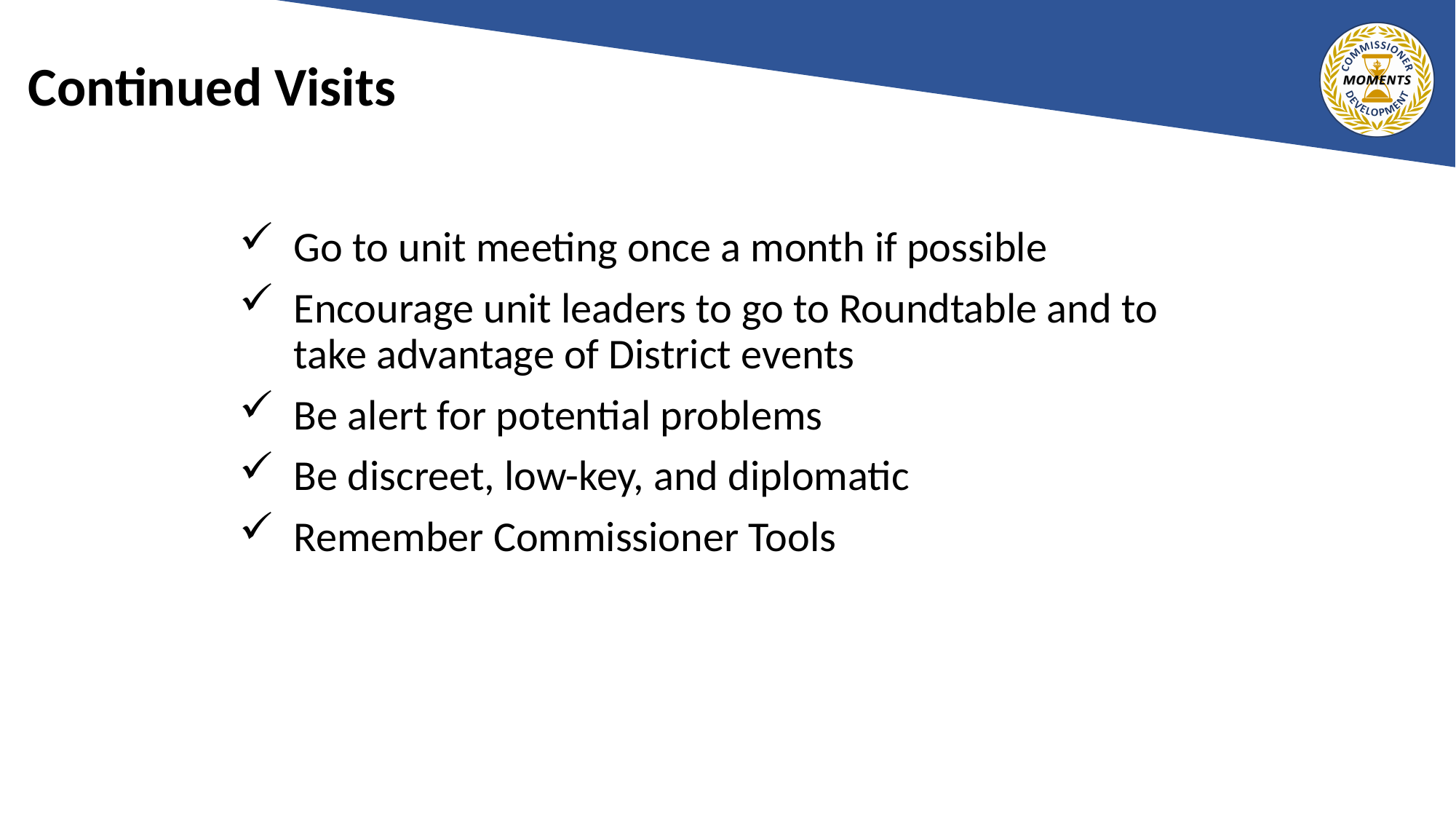

# Continued Visits
Go to unit meeting once a month if possible
Encourage unit leaders to go to Roundtable and to take advantage of District events
Be alert for potential problems
Be discreet, low-key, and diplomatic
Remember Commissioner Tools